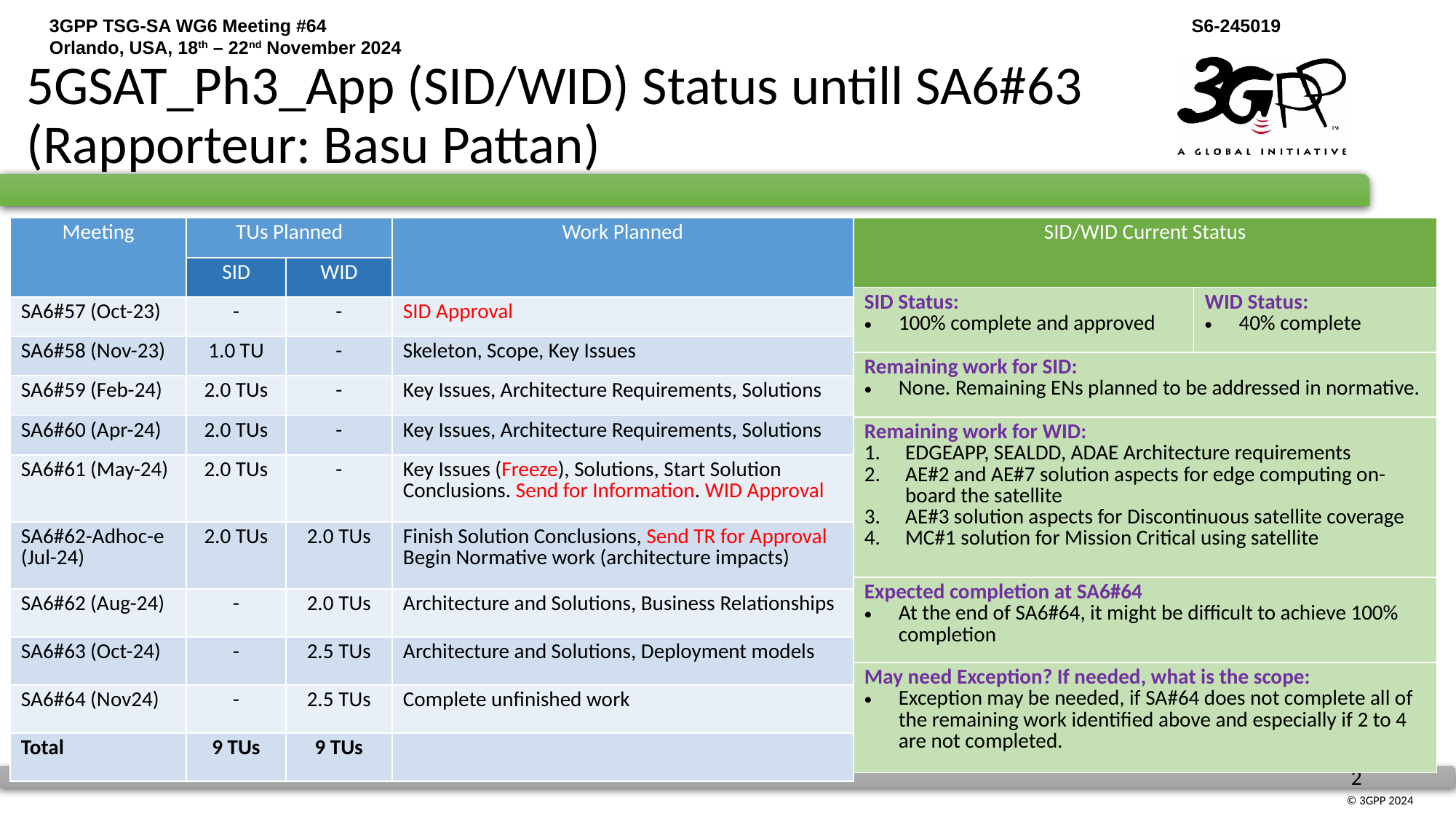

# 5GSAT_Ph3_App (SID/WID) Status untill SA6#63 (Rapporteur: Basu Pattan)
| Meeting | TUs Planned |  | Work Planned |
| --- | --- | --- | --- |
|  | SID | WID |  |
| SA6#57 (Oct-23) | - | - | SID Approval |
| SA6#58 (Nov-23) | 1.0 TU | - | Skeleton, Scope, Key Issues |
| SA6#59 (Feb-24) | 2.0 TUs | - | Key Issues, Architecture Requirements, Solutions |
| SA6#60 (Apr-24) | 2.0 TUs | - | Key Issues, Architecture Requirements, Solutions |
| SA6#61 (May-24) | 2.0 TUs | - | Key Issues (Freeze), Solutions, Start Solution Conclusions. Send for Information. WID Approval |
| SA6#62-Adhoc-e (Jul-24) | 2.0 TUs | 2.0 TUs | Finish Solution Conclusions, Send TR for Approval Begin Normative work (architecture impacts) |
| SA6#62 (Aug-24) | - | 2.0 TUs | Architecture and Solutions, Business Relationships |
| SA6#63 (Oct-24) | - | 2.5 TUs | Architecture and Solutions, Deployment models |
| SA6#64 (Nov24) | - | 2.5 TUs | Complete unfinished work |
| Total | 9 TUs | 9 TUs |  |
| SID/WID Current Status |  |
| --- | --- |
| SID Status: 100% complete and approved | WID Status: 40% complete |
| Remaining work for SID: None. Remaining ENs planned to be addressed in normative. |  |
| Remaining work for WID: EDGEAPP, SEALDD, ADAE Architecture requirements AE#2 and AE#7 solution aspects for edge computing on-board the satellite AE#3 solution aspects for Discontinuous satellite coverage MC#1 solution for Mission Critical using satellite |  |
| Expected completion at SA6#64 At the end of SA6#64, it might be difficult to achieve 100% completion |  |
| May need Exception? If needed, what is the scope: Exception may be needed, if SA#64 does not complete all of the remaining work identified above and especially if 2 to 4 are not completed. |  |